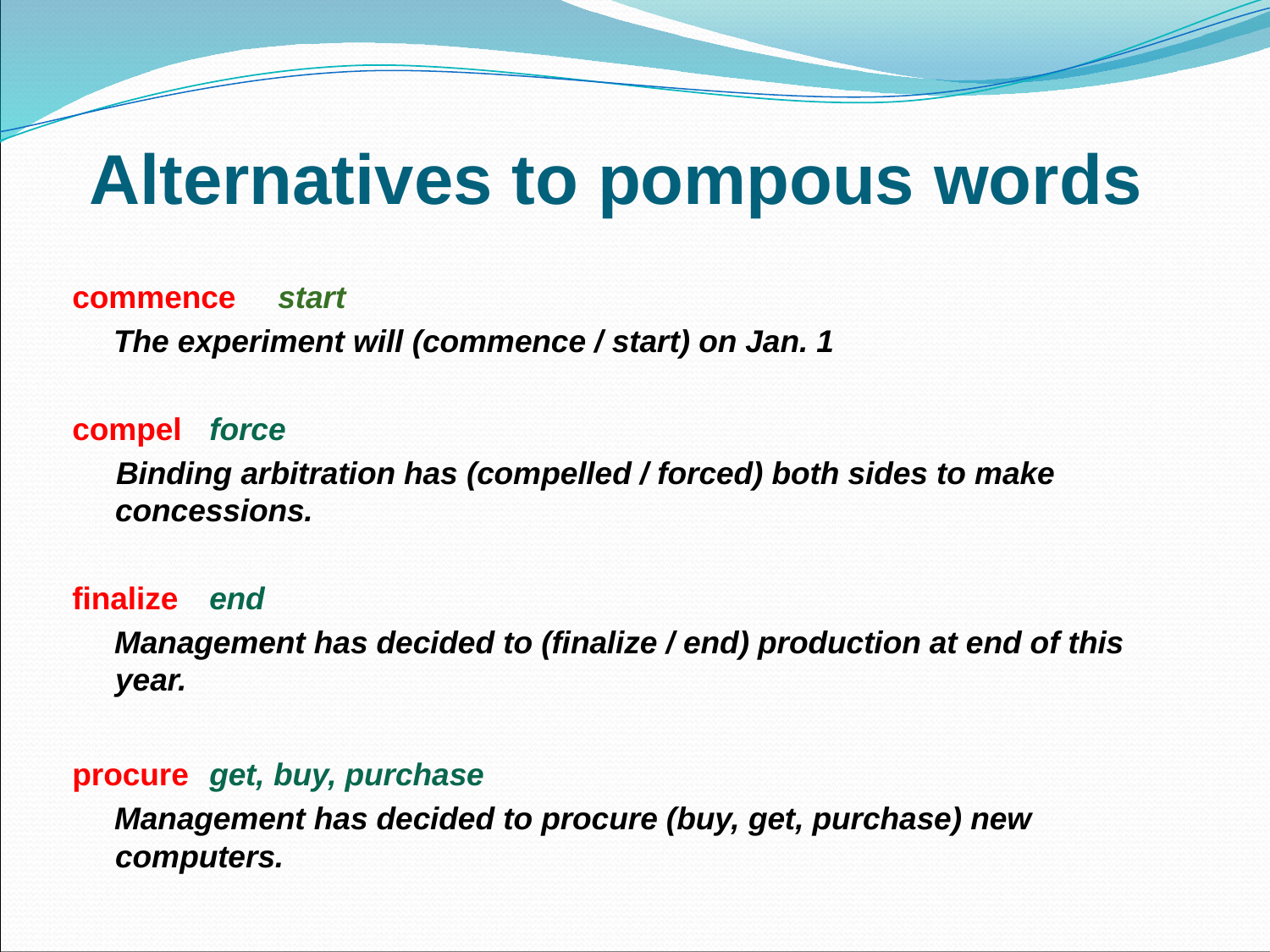

# Alternatives to pompous words

commence 	start
	 The experiment will (commence / start) on Jan. 1

compel	force
Binding arbitration has (compelled / forced) both sides to make concessions.

finalize 	end
Management has decided to (finalize / end) production at end of this year.

procure 	get, buy, purchase
Management has decided to procure (buy, get, purchase) new computers.